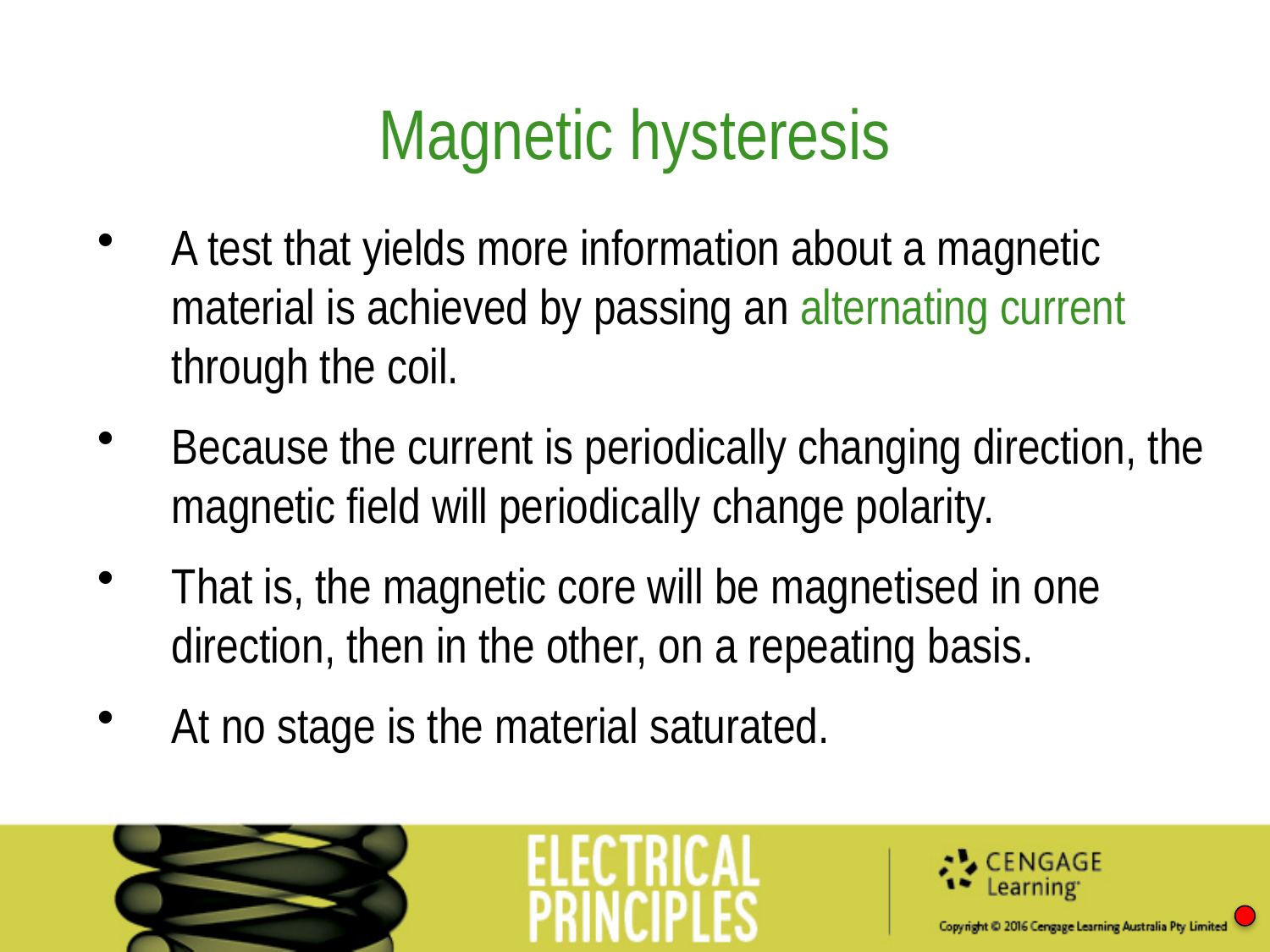

Magnetic hysteresis
A test that yields more information about a magnetic material is achieved by passing an alternating current through the coil.
Because the current is periodically changing direction, the magnetic field will periodically change polarity.
That is, the magnetic core will be magnetised in one direction, then in the other, on a repeating basis.
At no stage is the material saturated.